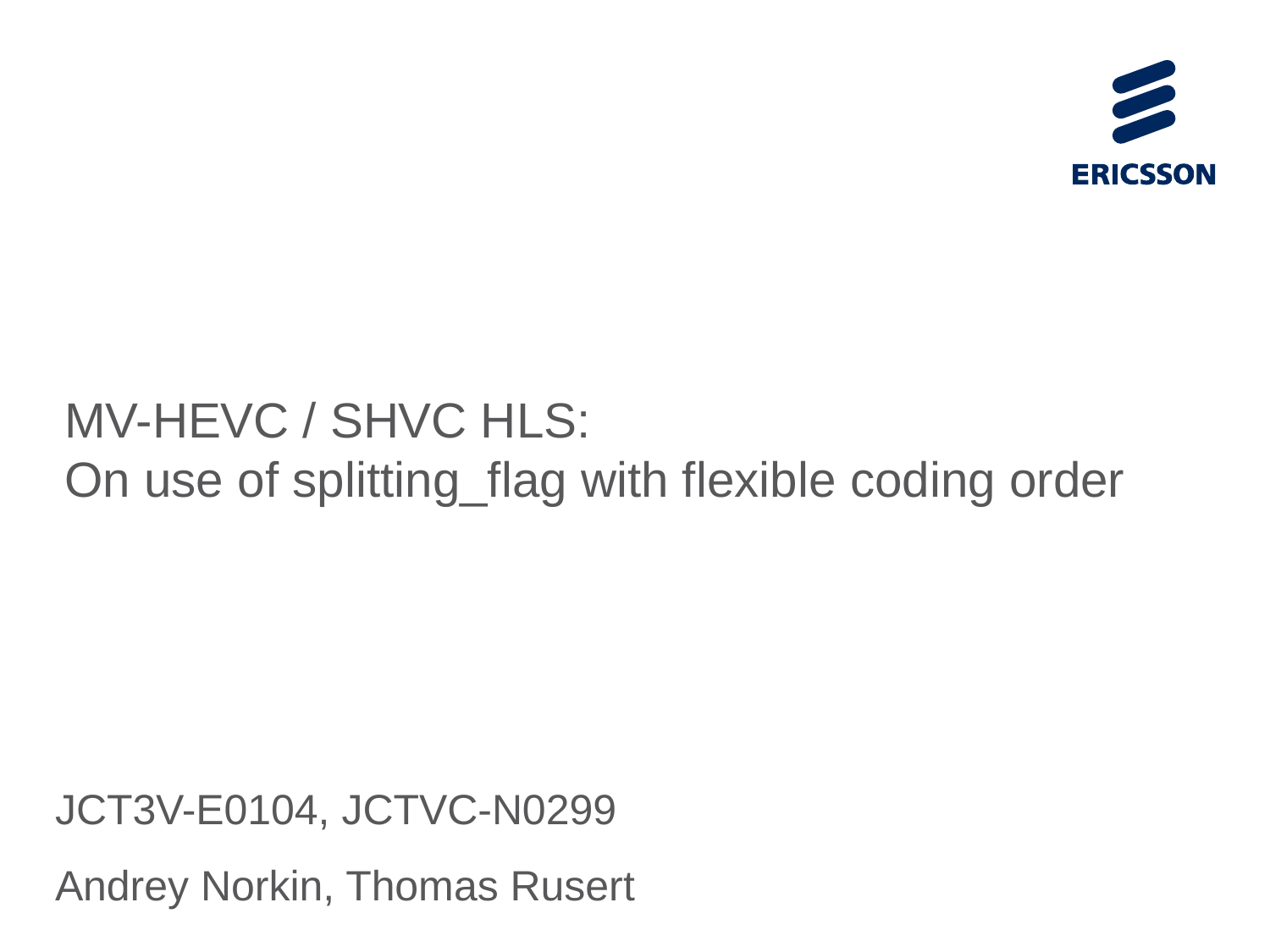

# MV-HEVC / SHVC HLS: On use of splitting_flag with flexible coding order
JCT3V-E0104, JCTVC-N0299

Andrey Norkin, Thomas Rusert